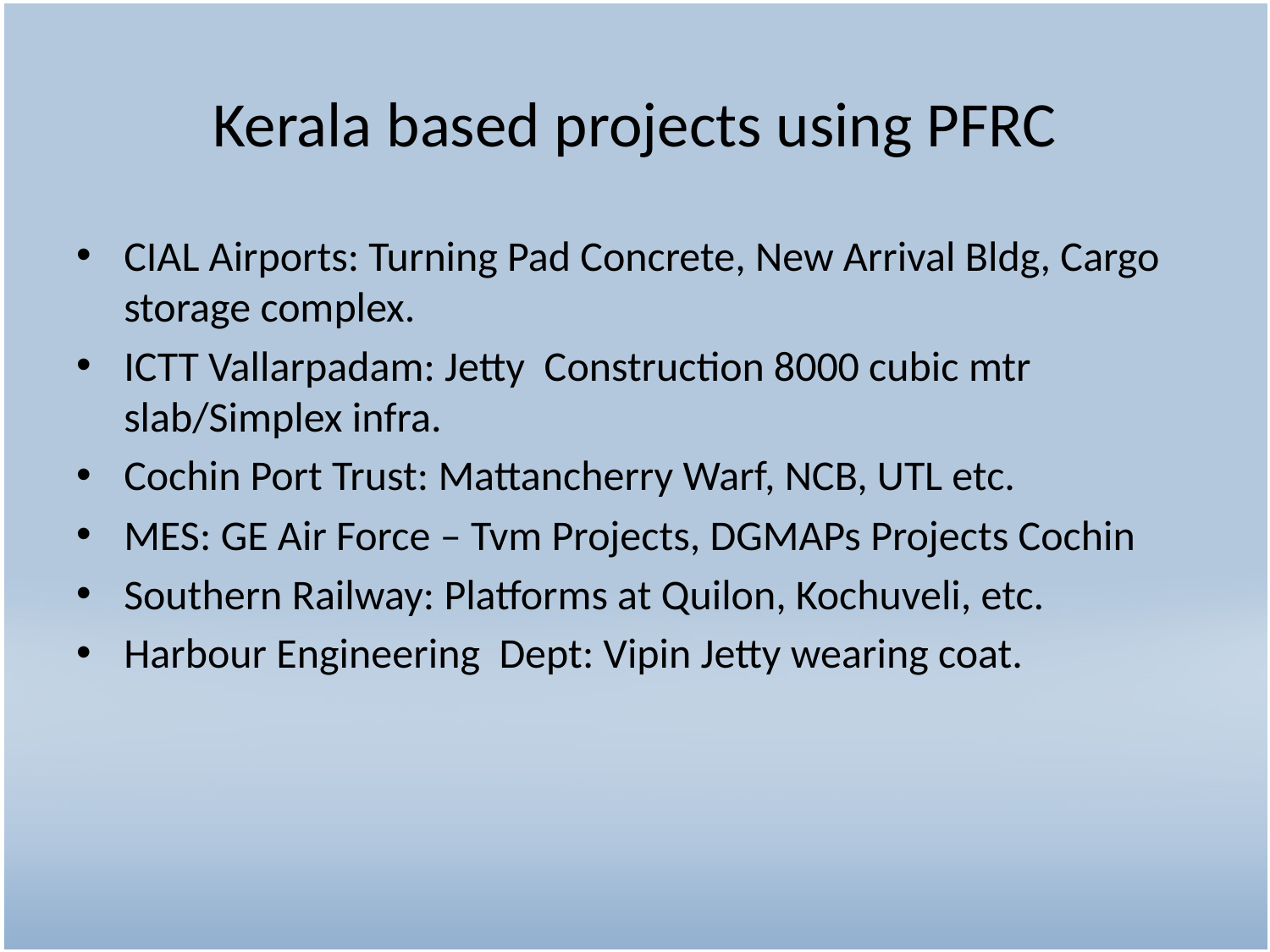

CIAL Airports: Turning Pad Concrete, New Arrival Bldg, Cargo storage complex.
ICTT Vallarpadam: Jetty  Construction 8000 cubic mtr slab/Simplex infra.
Cochin Port Trust: Mattancherry Warf, NCB, UTL etc.
MES: GE Air Force – Tvm Projects, DGMAPs Projects Cochin
Southern Railway: Platforms at Quilon, Kochuveli, etc.
Harbour Engineering  Dept: Vipin Jetty wearing coat.
Kerala based projects using PFRC